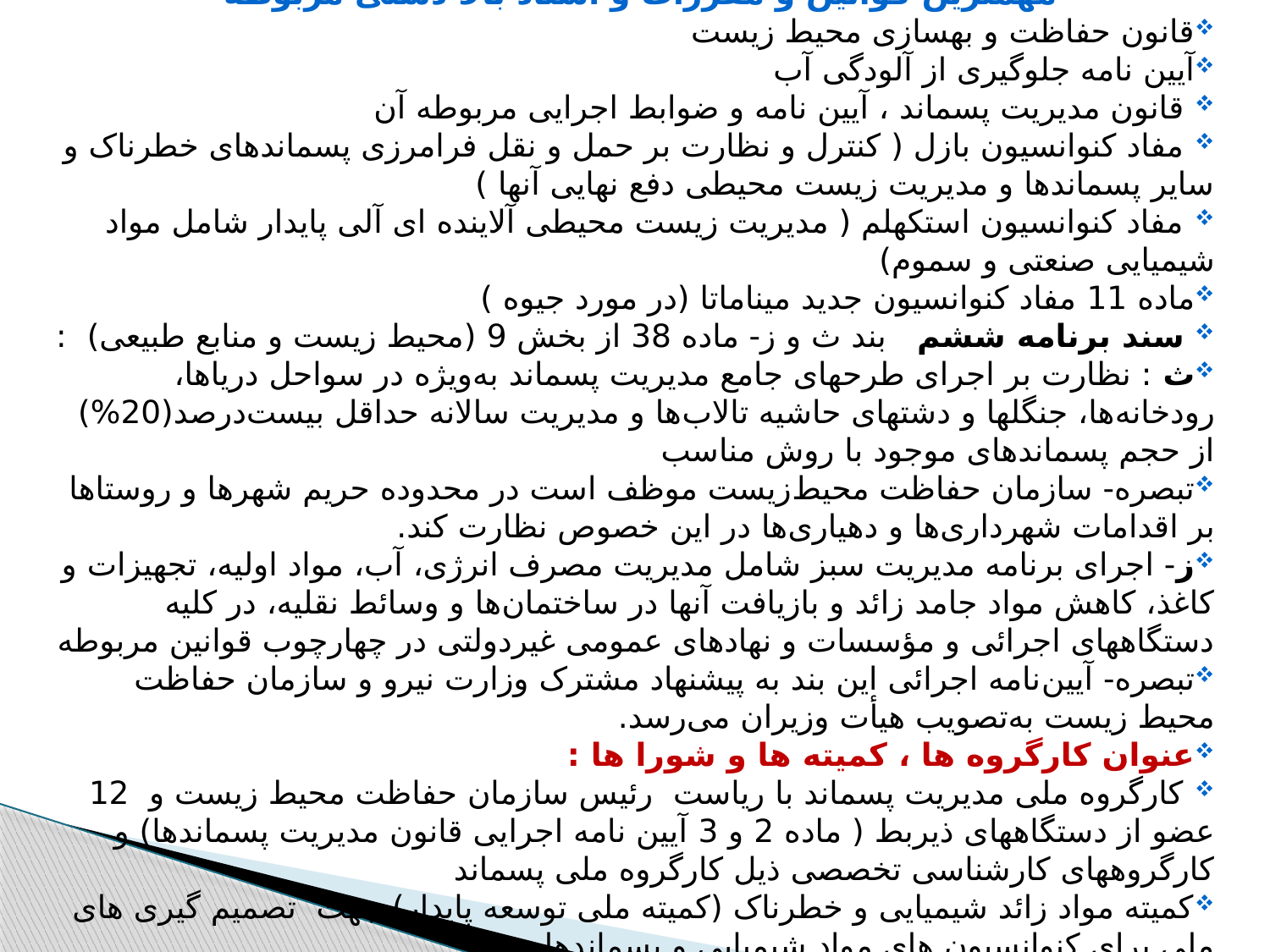

مهمترین قوانین و مقررات و اسناد بالا دستی مربوطه
قانون حفاظت و بهسازی محیط زیست
آیین نامه جلوگیری از آلودگی آب
 قانون مدیریت پسماند ، آیین نامه و ضوابط اجرایی مربوطه آن
 مفاد کنوانسیون بازل ( کنترل و نظارت بر حمل و نقل فرامرزی پسماندهای خطرناک و سایر پسماندها و مدیریت زیست محیطی دفع نهایی آنها )
 مفاد کنوانسیون استکهلم ( مدیریت زیست محیطی آلاینده ای آلی پایدار شامل مواد شیمیایی صنعتی و سموم)
ماده 11 مفاد کنوانسیون جدید میناماتا (در مورد جیوه )
 سند برنامه ششم   بند ث و ز- ماده 38 از بخش 9 (محیط زیست و منابع طبیعی)  :
ث : نظارت بر اجرای طرحهای جامع مدیریت پسماند به‌ویژه در سواحل دریاها، رودخانه‌ها، جنگلها و دشتهای حاشیه تالاب‌ها و مدیریت سالانه حداقل بیست‌درصد(20%) از حجم پسماندهای موجود با روش مناسب
تبصره- سازمان حفاظت محیط‌زیست موظف است در محدوده حریم شهرها و روستاها بر اقدامات شهرداری‌ها و دهیاری‌ها در این خصوص نظارت کند.
ز- اجرای برنامه مدیریت سبز شامل مدیریت مصرف انرژی، آب، مواد اولیه، تجهیزات و کاغذ، کاهش مواد جامد زائد و بازیافت آنها در ساختمان‌ها و وسائط نقلیه، در کلیه دستگاههای اجرائی و مؤسسات و نهادهای عمومی غیردولتی در چهارچوب قوانین مربوطه
تبصره- آیین‌نامه اجرائی این بند به پیشنهاد مشترک وزارت نیرو و سازمان حفاظت محیط زیست به‌تصویب هیأت وزیران می‌رسد.
عنوان کارگروه ها ، کمیته ها و شورا ها :
 کارگروه ملی مدیریت پسماند با ریاست  رئيس سازمان حفاظت محيط زيست و  12 عضو از دستگاههای ذیربط ( ماده 2 و 3 آیین نامه اجرایی قانون مدیریت پسماندها) و کارگروههای کارشناسی تخصصی ذیل کارگروه ملی پسماند
کمیته مواد زائد شیمیایی و خطرناک (کمیته ملی توسعه پایدار) جهت  تصمیم گیری های ملی برای کنوانسیون های مواد شیمیایی و پسماندها